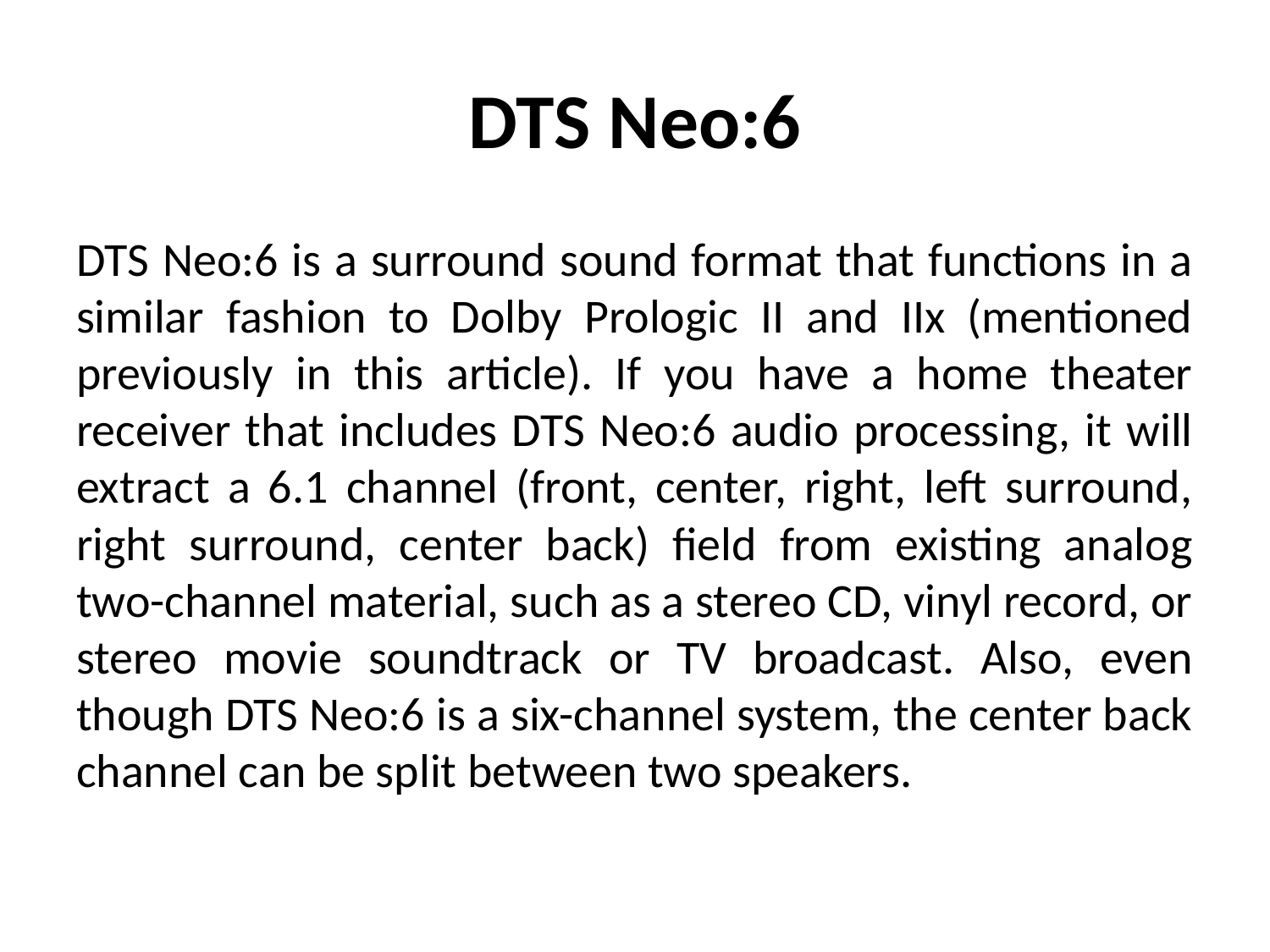

# DTS Neo:6
DTS Neo:6 is a surround sound format that functions in a similar fashion to Dolby Prologic II and IIx (mentioned previously in this article). If you have a home theater receiver that includes DTS Neo:6 audio processing, it will extract a 6.1 channel (front, center, right, left surround, right surround, center back) field from existing analog two-channel material, such as a stereo CD, vinyl record, or stereo movie soundtrack or TV broadcast. Also, even though DTS Neo:6 is a six-channel system, the center back channel can be split between two speakers.